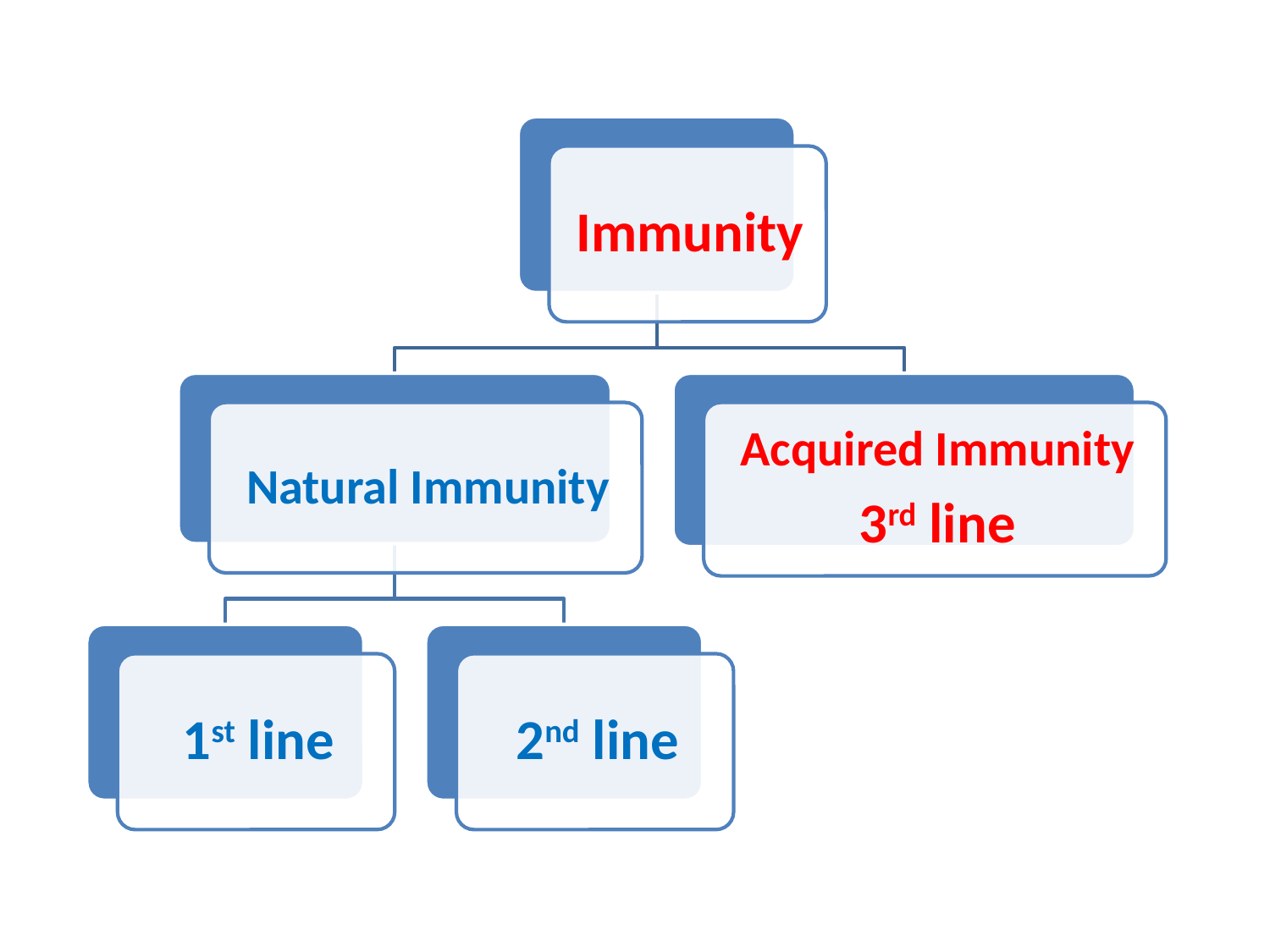

Immunity
Natural Immunity
1st line
2nd line
Acquired Immunity
3rd line